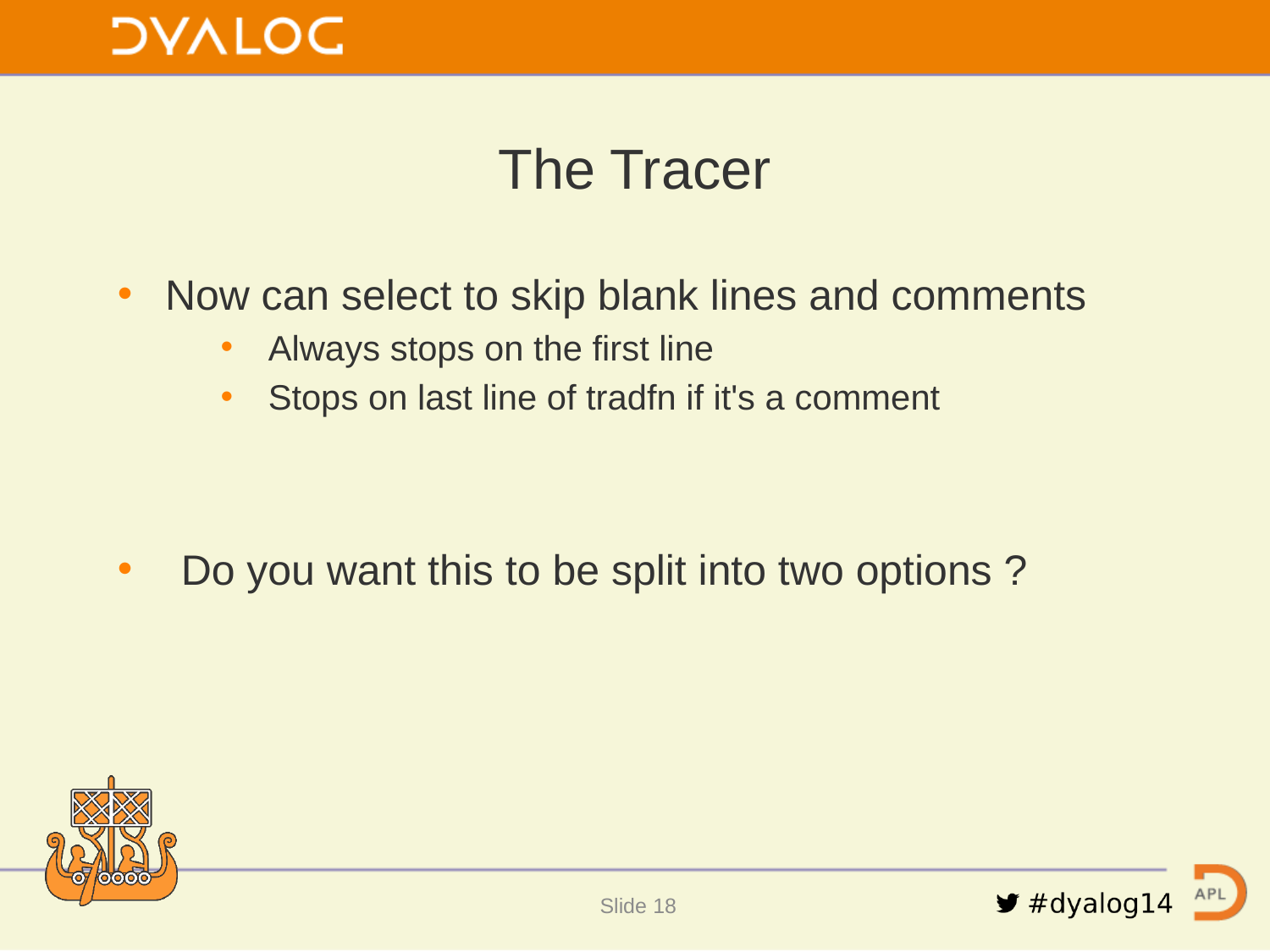

The Tracer

Now can select to skip blank lines and comments
Always stops on the first line
Stops on last line of tradfn if it's a comment

Do you want this to be split into two options ?

Slide 18